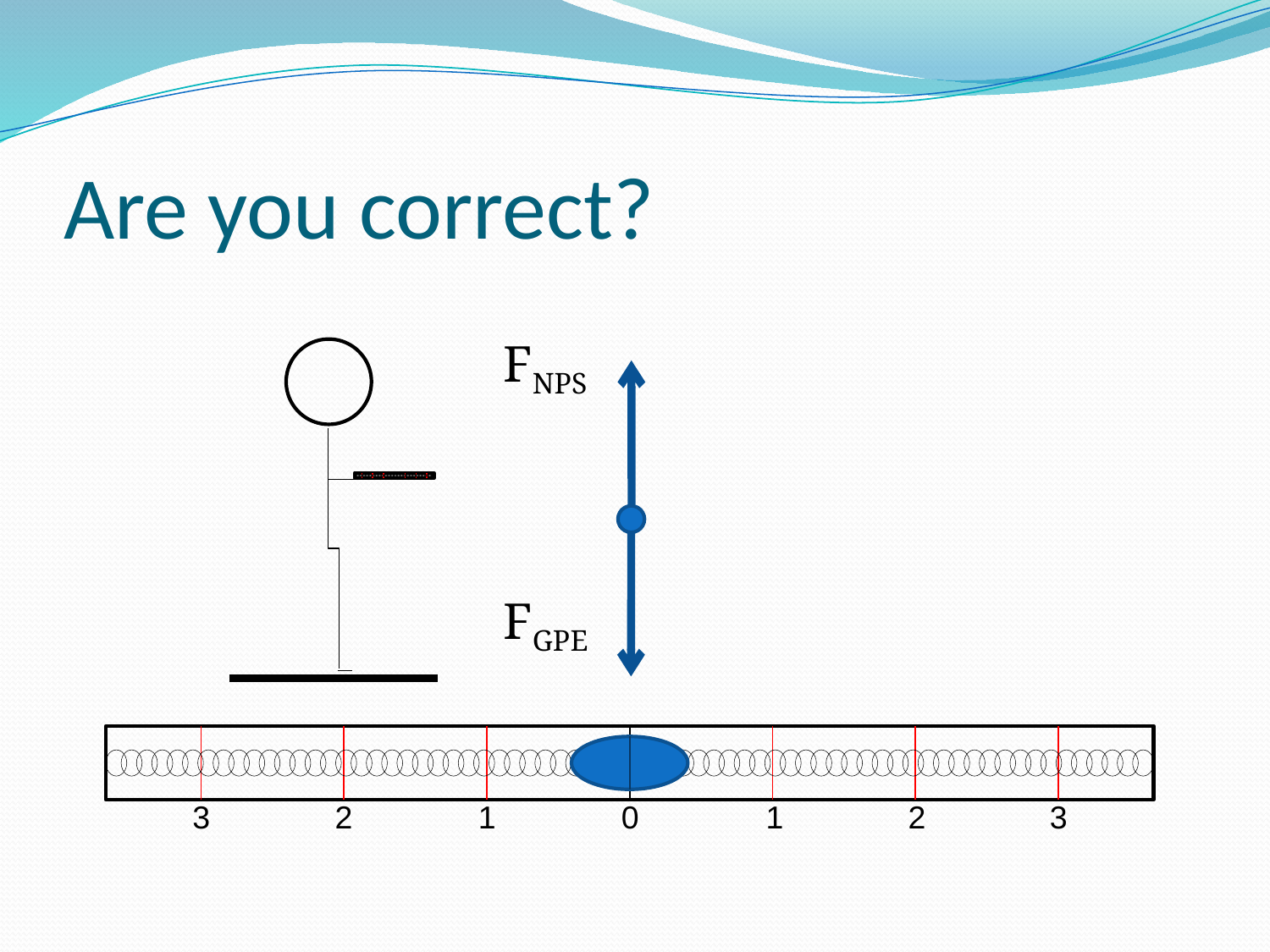

# Are you correct?
FNPS

FGPE

3
2
1
0
1
2
3